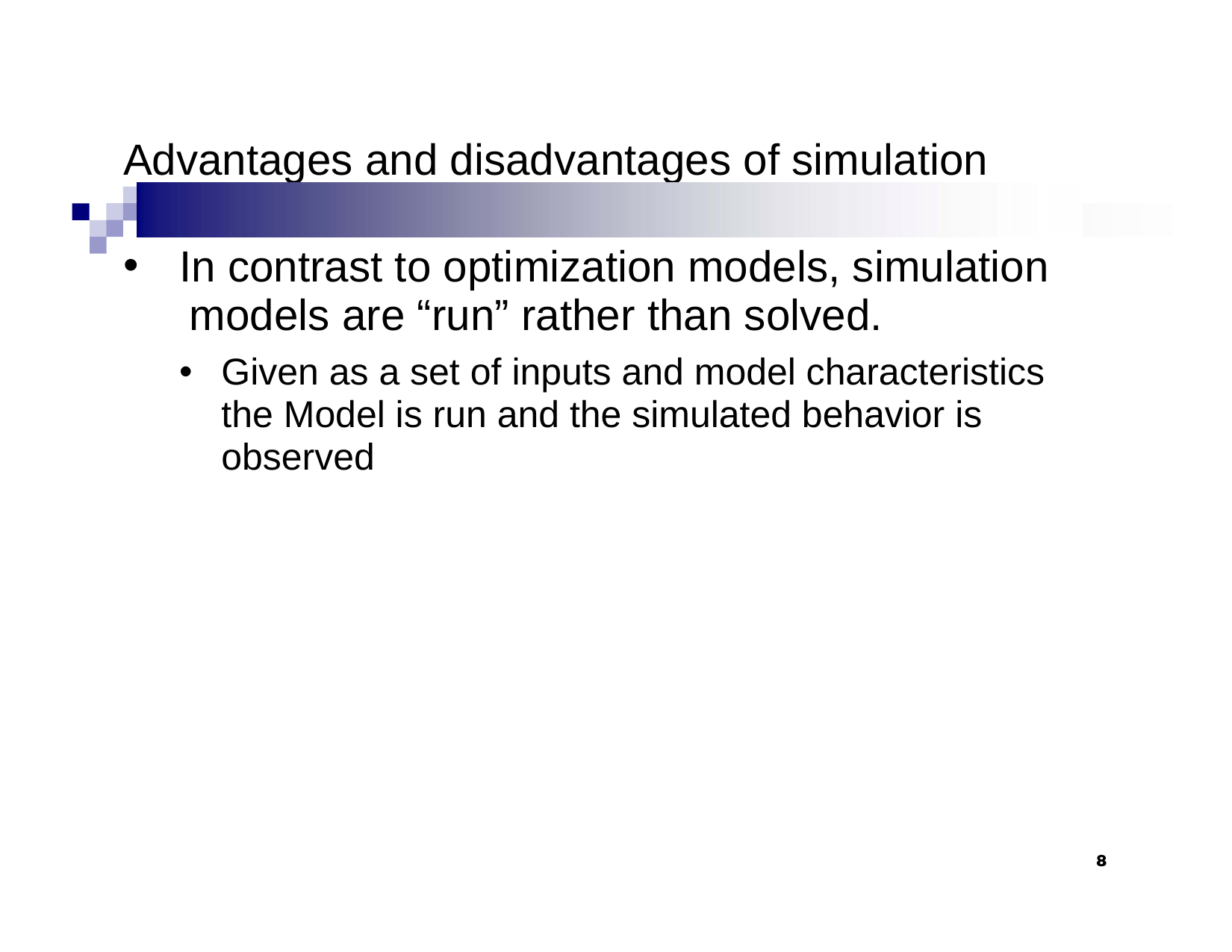

Advantages and disadvantages of simulation

In contrast to optimization models, simulation
  models are “run” rather than solved.
Given as a set of inputs and model characteristics the Model is run and the simulated behavior is observed

8